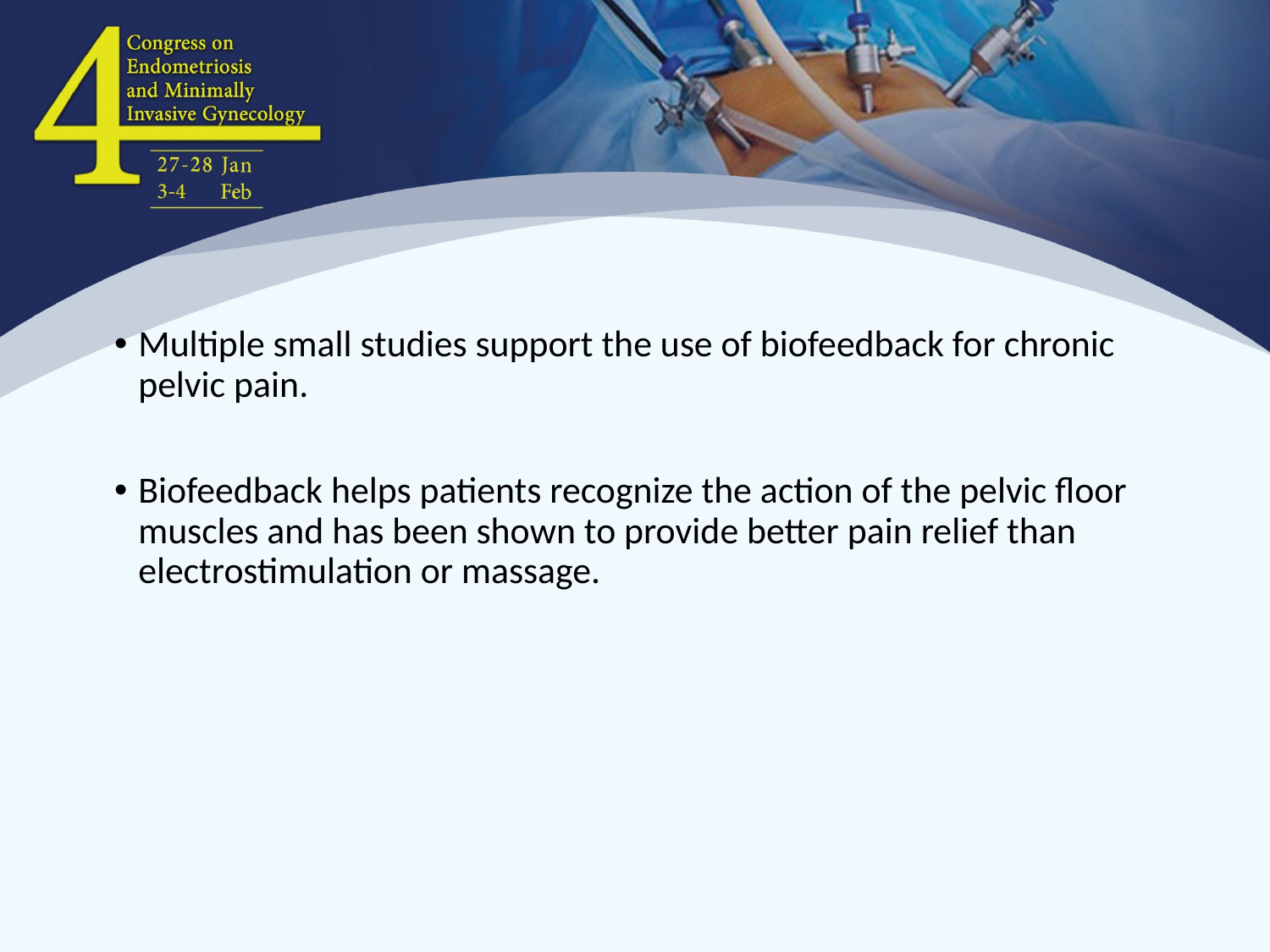

Multiple small studies support the use of biofeedback for chronic pelvic pain.

Biofeedback helps patients recognize the action of the pelvic floor muscles and has been shown to provide better pain relief than electrostimulation or massage.